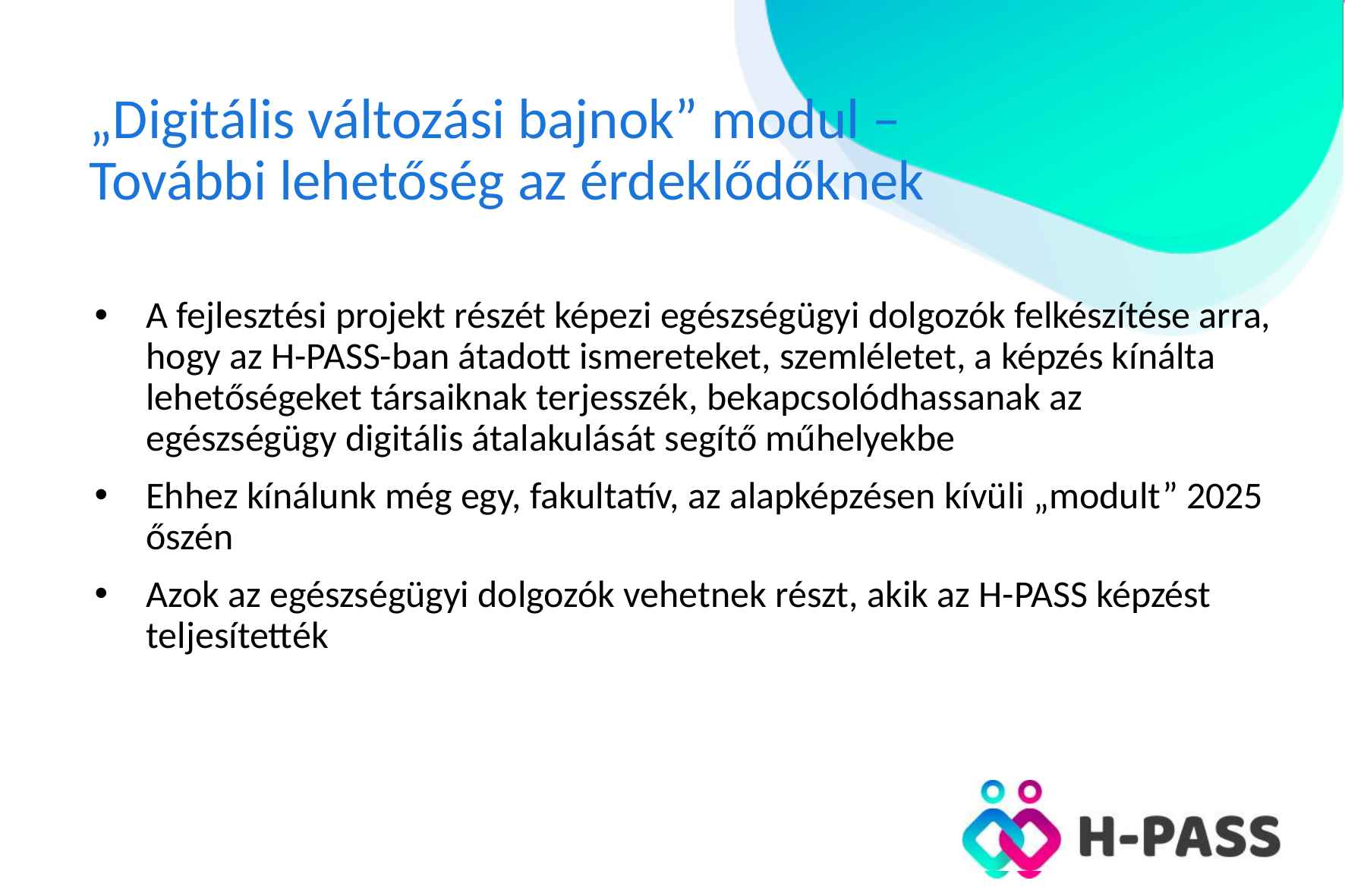

# „Digitális változási bajnok” modul – További lehetőség az érdeklődőknek
A fejlesztési projekt részét képezi egészségügyi dolgozók felkészítése arra, hogy az H-PASS-ban átadott ismereteket, szemléletet, a képzés kínálta lehetőségeket társaiknak terjesszék, bekapcsolódhassanak az egészségügy digitális átalakulását segítő műhelyekbe
Ehhez kínálunk még egy, fakultatív, az alapképzésen kívüli „modult” 2025 őszén
Azok az egészségügyi dolgozók vehetnek részt, akik az H-PASS képzést teljesítették